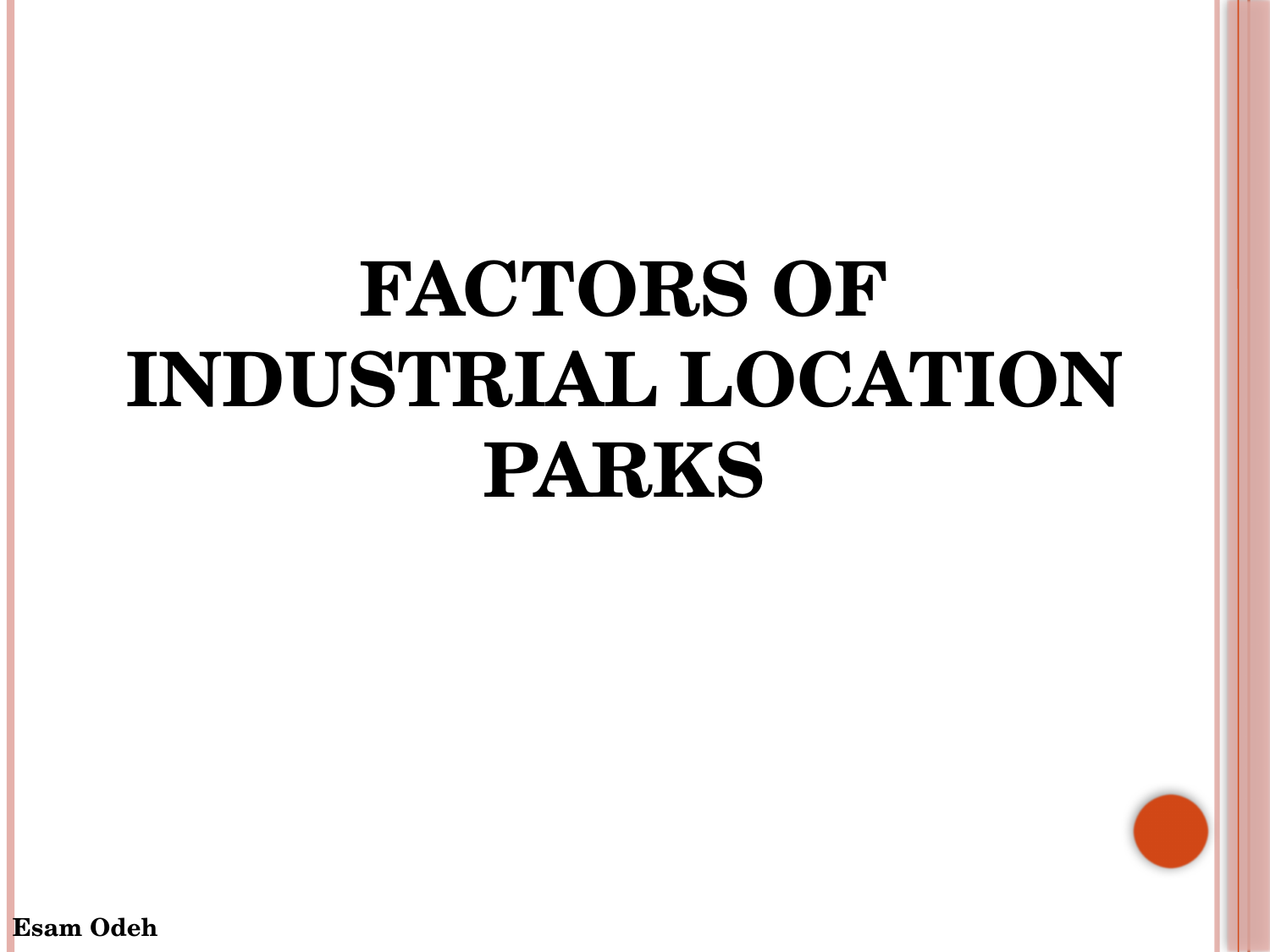

# Factors of Industrial Location Parks
Esam Odeh